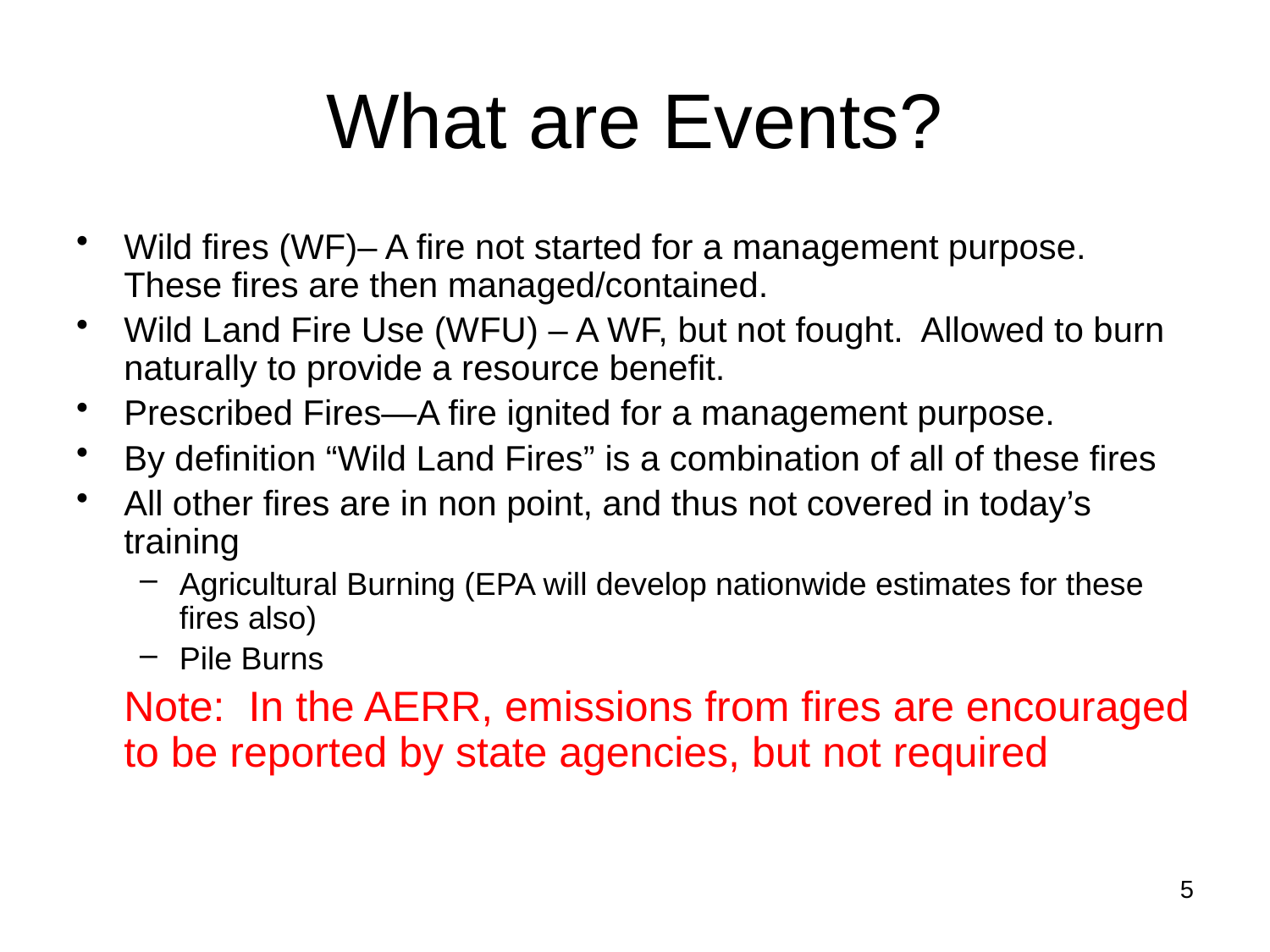

# What are Events?
Wild fires (WF)– A fire not started for a management purpose.  These fires are then managed/contained.
Wild Land Fire Use (WFU) – A WF, but not fought.  Allowed to burn naturally to provide a resource benefit.
Prescribed Fires—A fire ignited for a management purpose.
By definition “Wild Land Fires” is a combination of all of these fires
All other fires are in non point, and thus not covered in today’s training
Agricultural Burning (EPA will develop nationwide estimates for these fires also)
Pile Burns
	Note:  In the AERR, emissions from fires are encouraged to be reported by state agencies, but not required
5